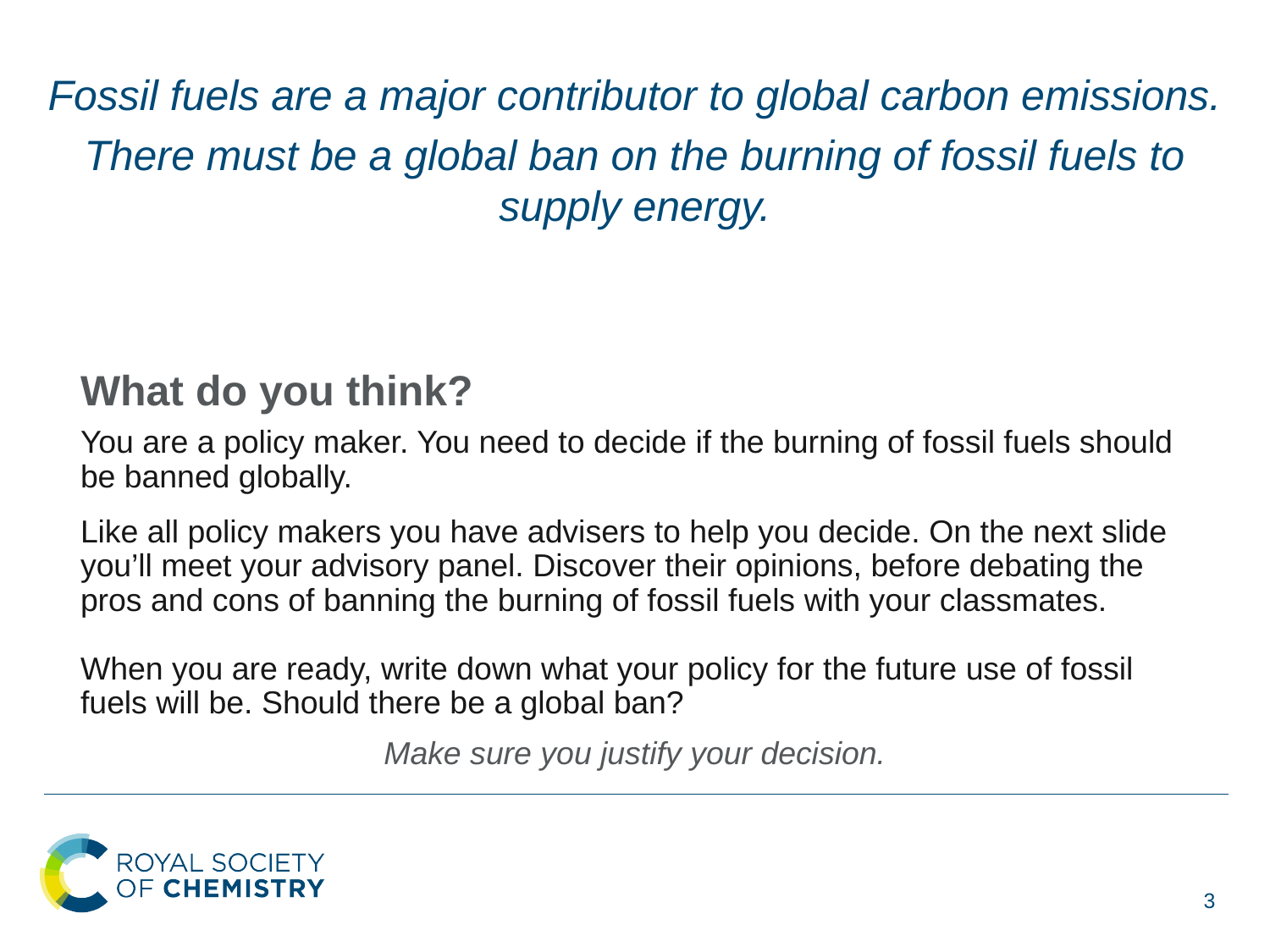

Fossil fuels are a major contributor to global carbon emissions.
There must be a global ban on the burning of fossil fuels to supply energy.
# What do you think?
You are a policy maker. You need to decide if the burning of fossil fuels should be banned globally.
Like all policy makers you have advisers to help you decide. On the next slide you’ll meet your advisory panel. Discover their opinions, before debating the pros and cons of banning the burning of fossil fuels with your classmates.
When you are ready, write down what your policy for the future use of fossil fuels will be. Should there be a global ban?
Make sure you justify your decision.
3